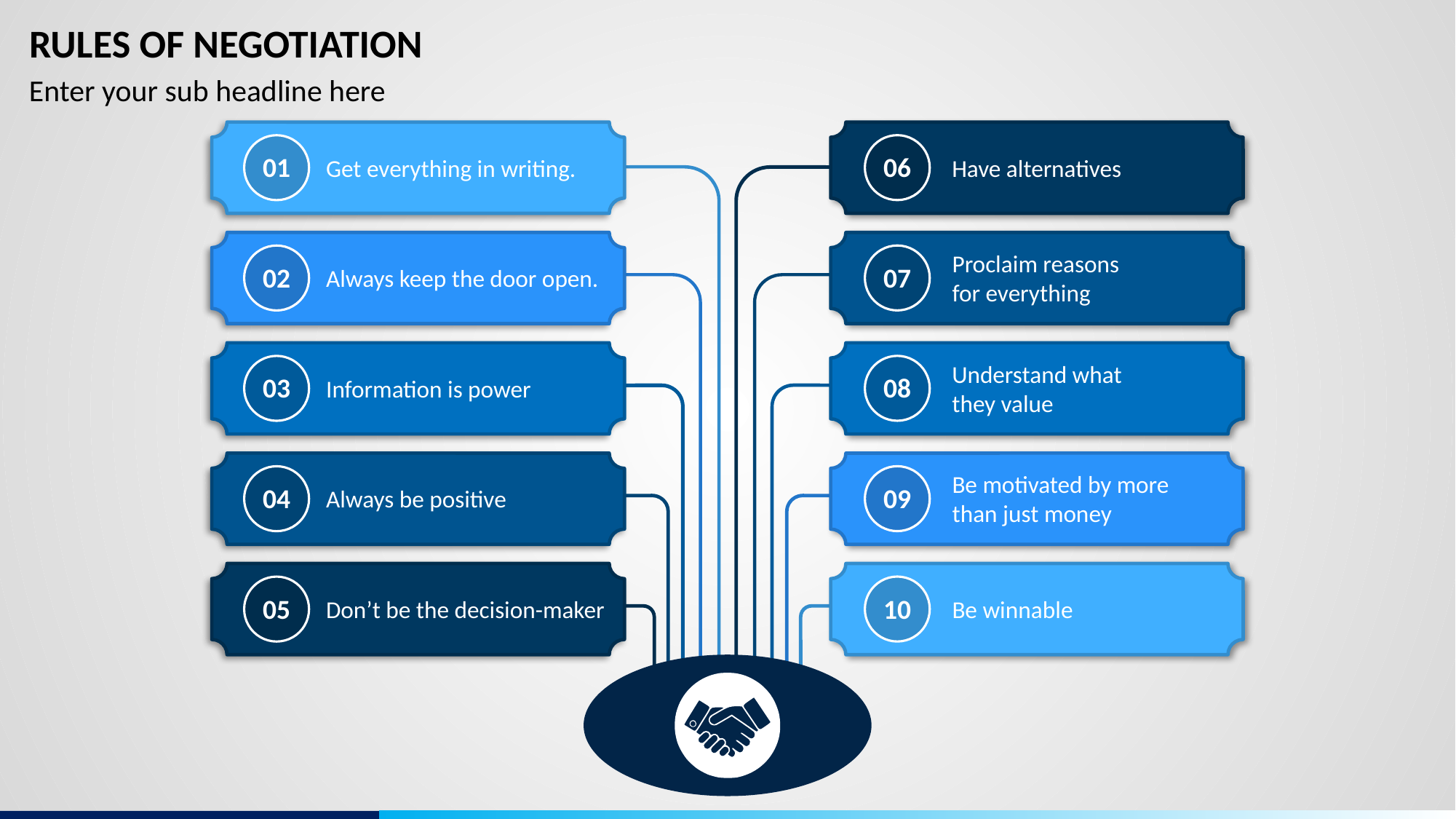

# RULES OF NEGOTIATION
Enter your sub headline here

01
06
Get everything in writing.
Have alternatives

Proclaim reasons for everything

02
07
Always keep the door open.

Understand what
they value

03
08
Information is power

Be motivated by more than just money

04
09
Always be positive

05
10
Don’t be the decision-maker
Be winnable